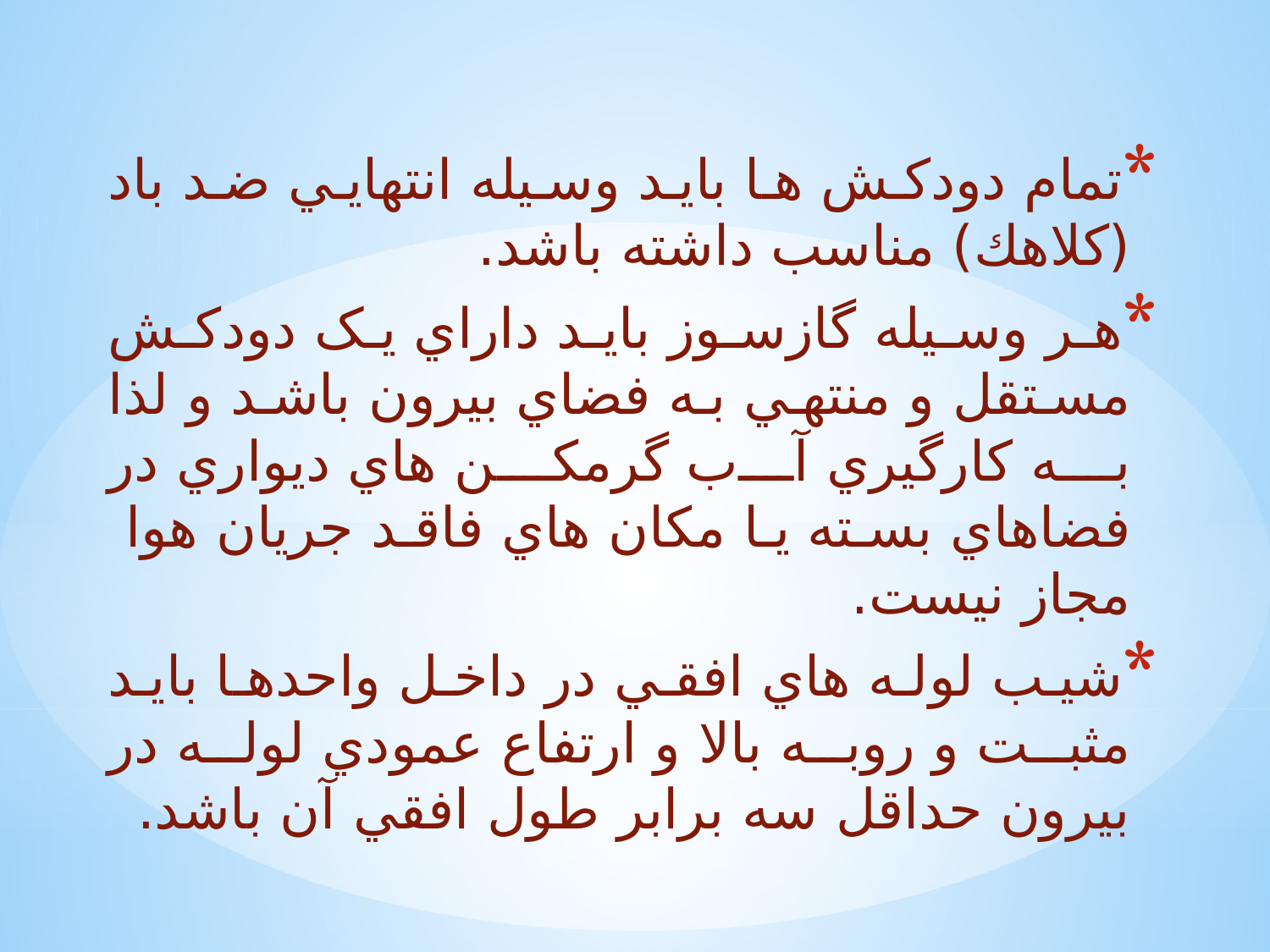

تمام دودكش ها بايد وسيله انتهايي ضد باد (كلاهك) مناسب داشته باشد.
هر وسيله گازسوز بايد داراي يک دودکش مستقل و منتهي به فضاي بيرون باشد و لذا به کارگيري آب گرمکن هاي ديواري در فضاهاي بسته يا مکان هاي فاقد جريان هوا  مجاز نيست.
شيب لوله هاي افقي در داخل واحدها بايد مثبت و روبه بالا و ارتفاع عمودي لوله در بيرون حداقل سه برابر طول افقي آن باشد.